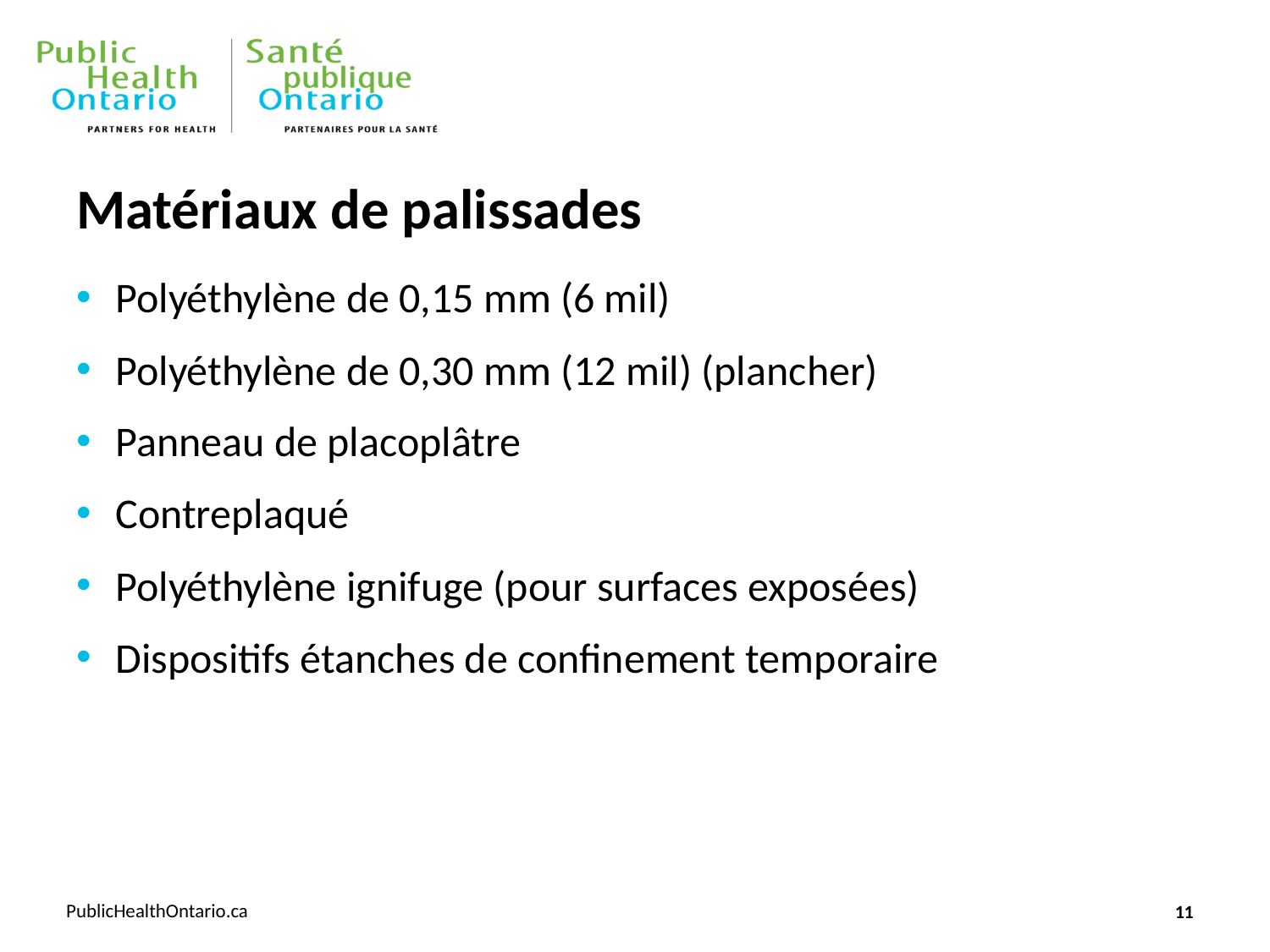

# Matériaux de palissades
Polyéthylène de 0,15 mm (6 mil)
Polyéthylène de 0,30 mm (12 mil) (plancher)
Panneau de placoplâtre
Contreplaqué
Polyéthylène ignifuge (pour surfaces exposées)
Dispositifs étanches de confinement temporaire
11